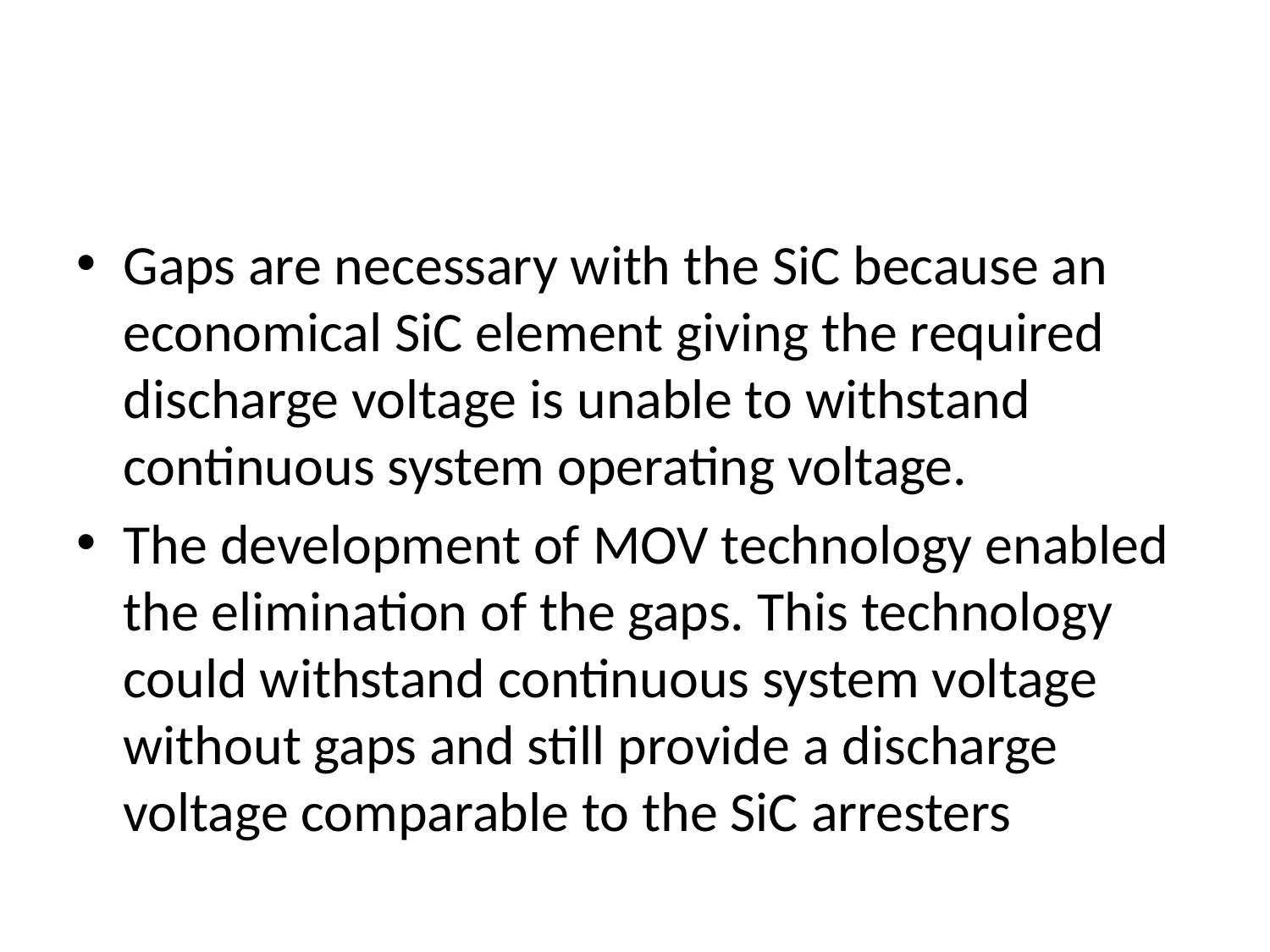

Gaps are necessary with the SiC because an economical SiC element giving the required discharge voltage is unable to withstand continuous system operating voltage.
The development of MOV technology enabled the elimination of the gaps. This technology could withstand continuous system voltage without gaps and still provide a discharge voltage comparable to the SiC arresters